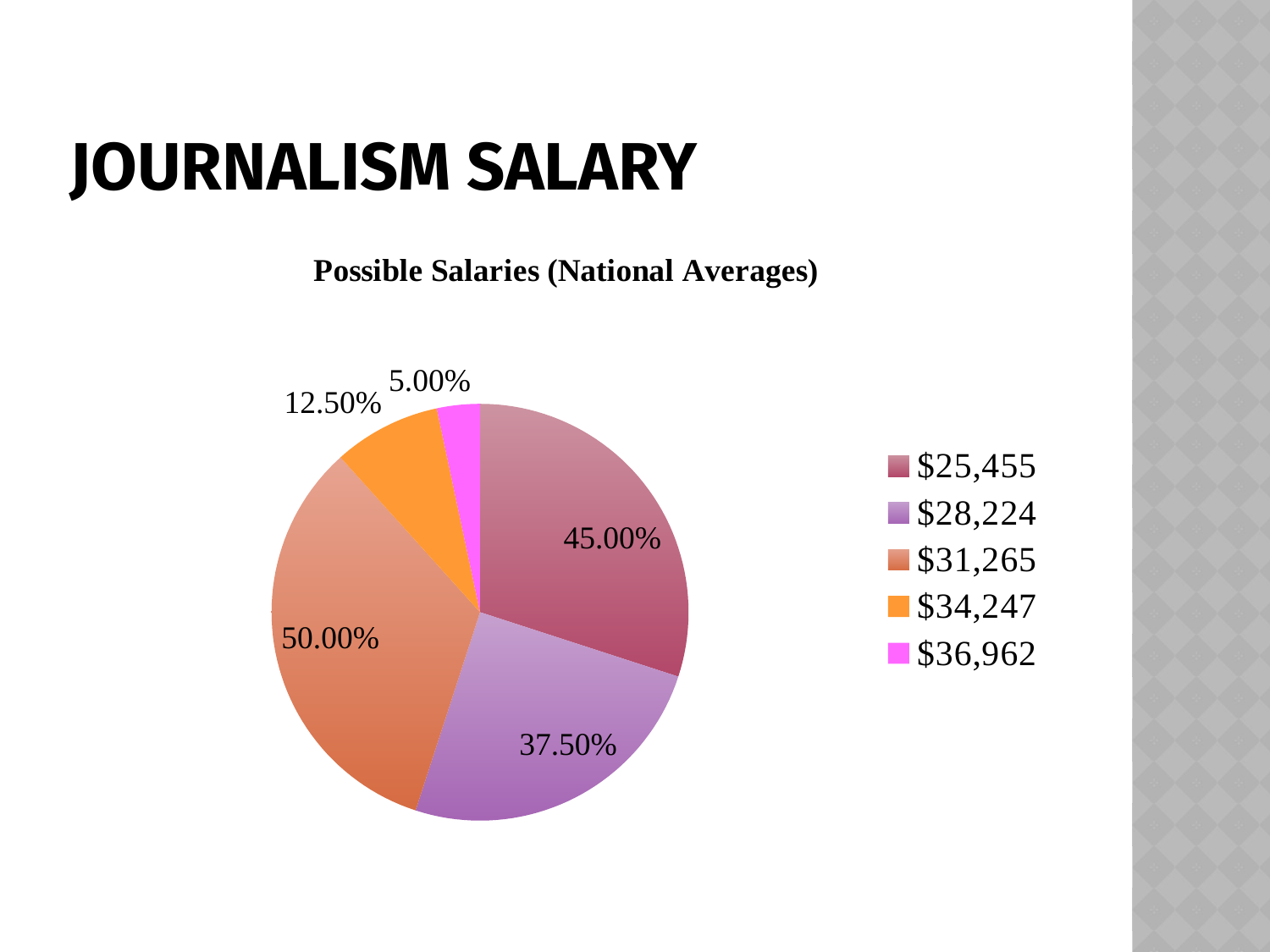

# Journalism Salary

### Chart: Possible Salaries (National Averages)

| Category | Possible Salaries |
|---|---|
| 25455 | 0.45 |
| 28224 | 0.3750000000000009 |
| 31265 | 0.5 |
| 34247 | 0.125 |
| 36962 | 0.05000000000000003 |